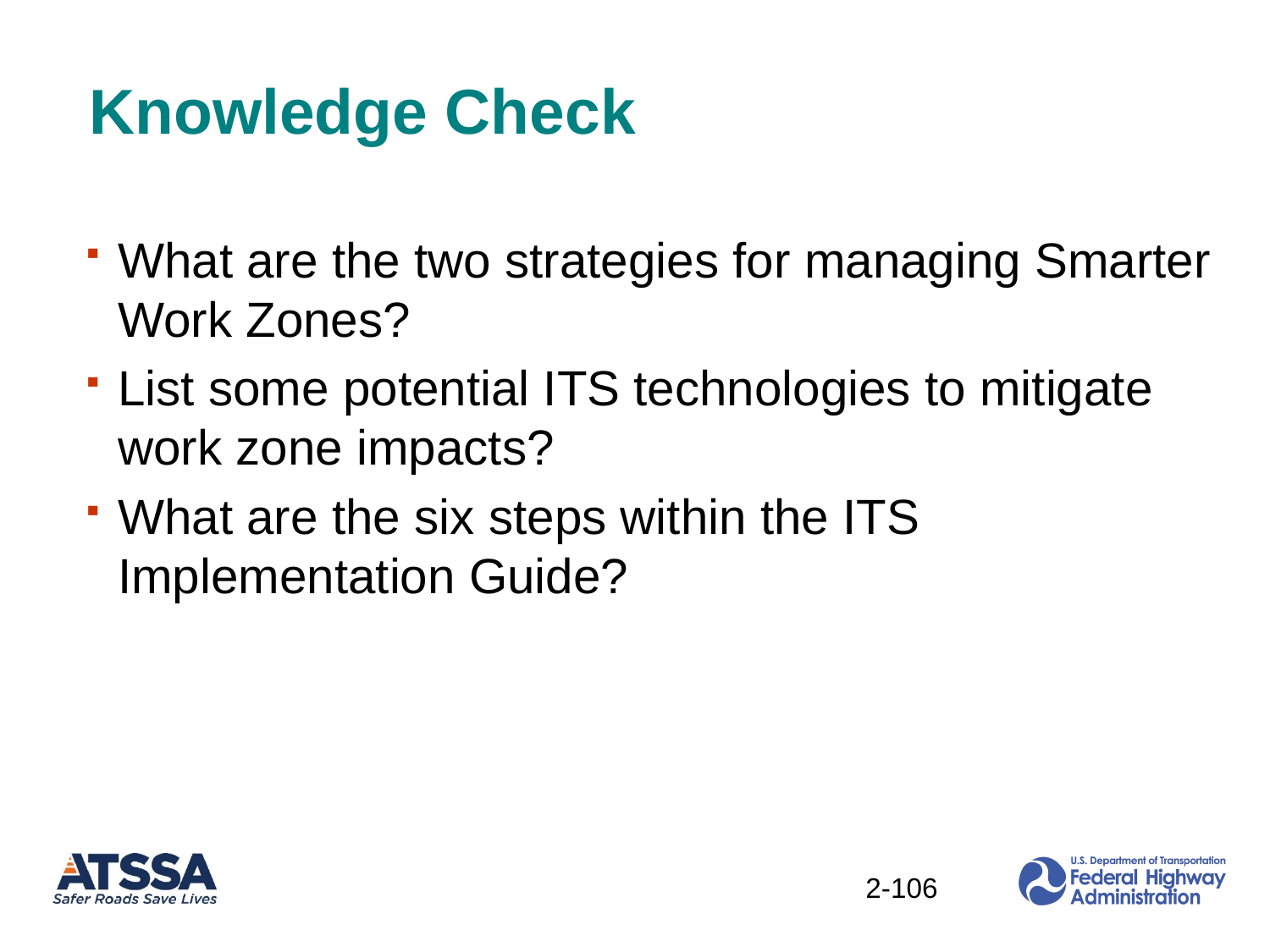

# Knowledge Check
What are the two strategies for managing Smarter Work Zones?
List some potential ITS technologies to mitigate work zone impacts?
What are the six steps within the ITS Implementation Guide?